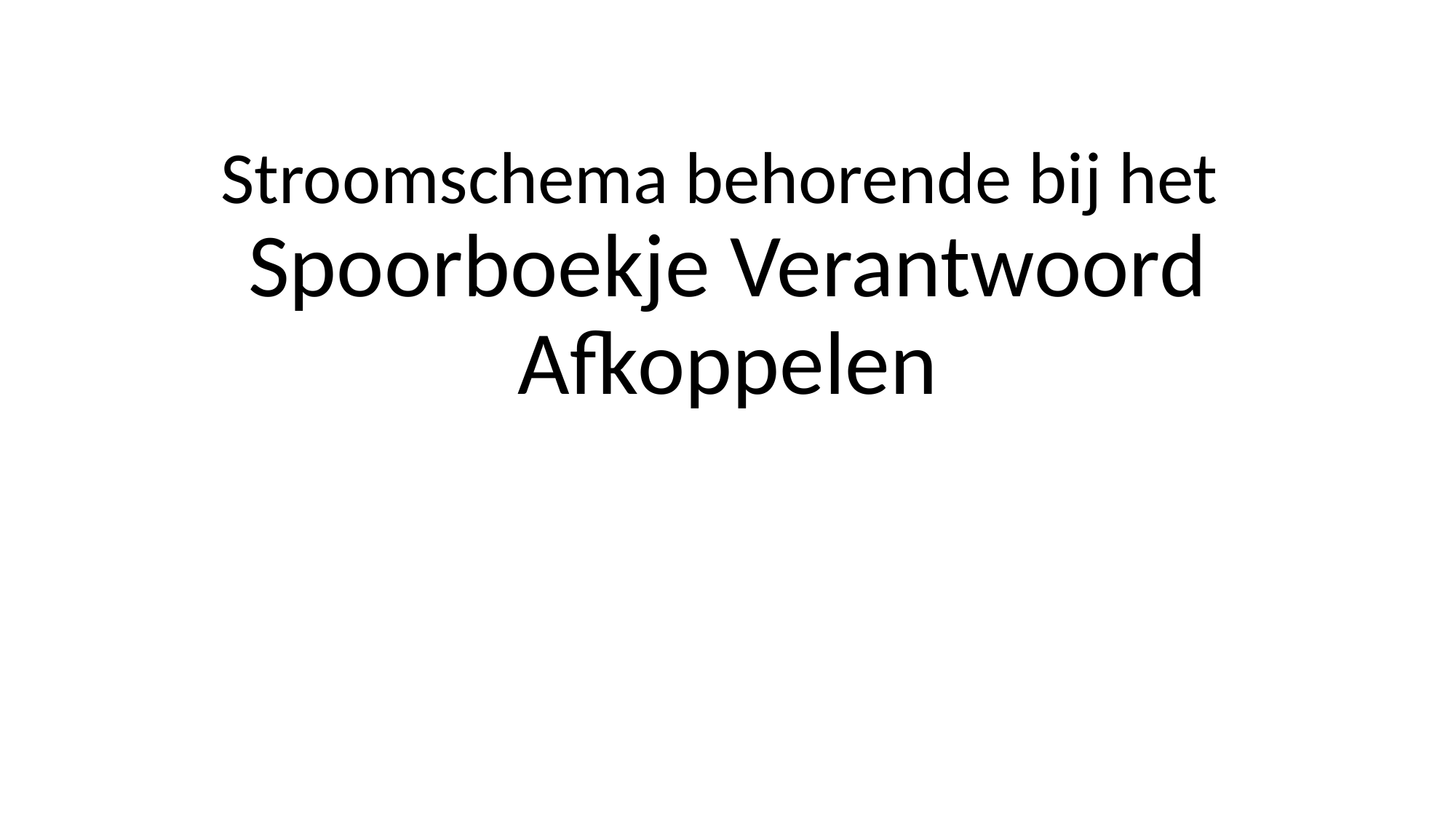

# Stroomschema behorende bij het Spoorboekje Verantwoord Afkoppelen